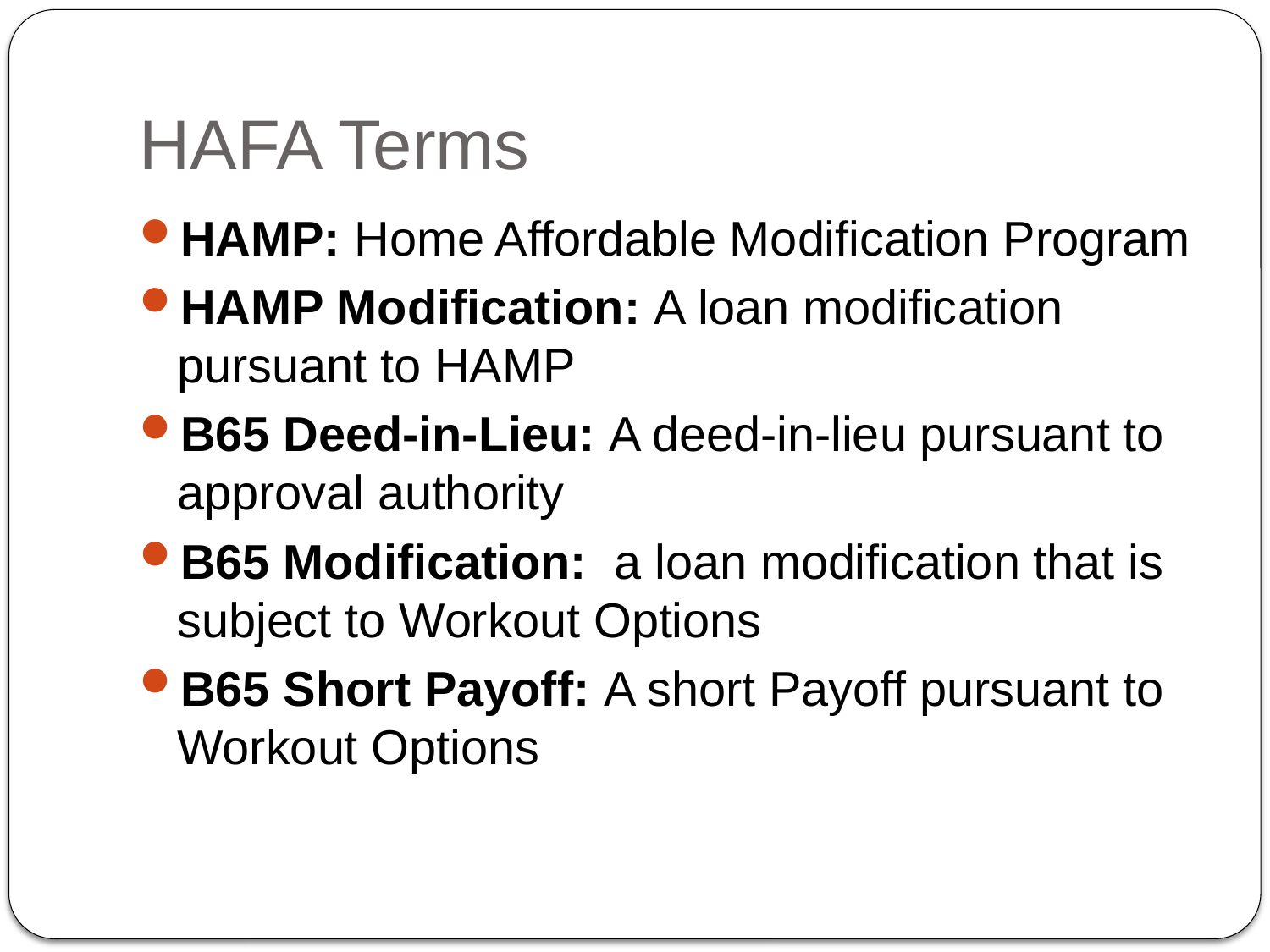

# HAFA Terms
HAMP: Home Affordable Modification Program
HAMP Modification: A loan modification pursuant to HAMP
B65 Deed-in-Lieu: A deed-in-lieu pursuant to approval authority
B65 Modification:  a loan modification that is subject to Workout Options
B65 Short Payoff: A short Payoff pursuant to Workout Options